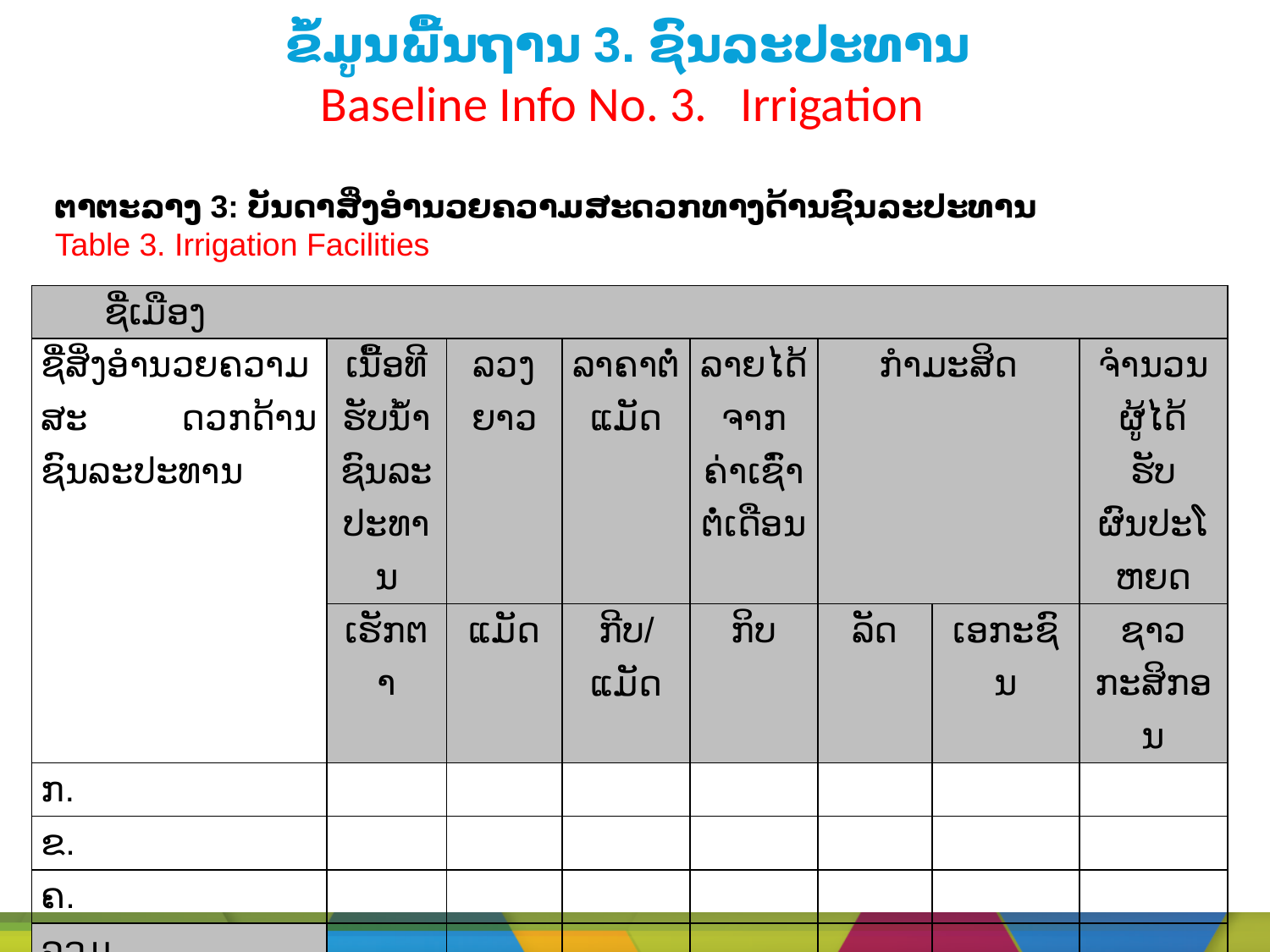

# ຂໍ້ມູນພື້ນຖານ 3. ຊົນລະປະທານ Baseline Info No. 3.   Irrigation
ຕາຕະລາງ 3: ບັນດາສິ່ງອຳນວຍຄວາມສະດວກທາງດ້ານຊົນລະປະທານ
Table 3. Irrigation Facilities
| ຊື່ເມືອງ |  |  |  |  |  |  |  |
| --- | --- | --- | --- | --- | --- | --- | --- |
| ຊື່ສິ່ງອຳນວຍຄວາມສະ ດວກດ້ານຊົນລະປະທານ | ເນື້ອທີຮັບນ້ຳ ຊົນລະປະທານ | ລວງຍາວ | ລາຄາຕໍ່ແມັດ | ລາຍໄດ້ຈາກ ຄ່າເຊົ່າຕໍ່ເດືອນ | ກຳມະສິດ |  | ຈຳນວນຜູ້ໄດ້ ຮັບຜົນປະໂຫຍດ |
|  | ເຮັກຕາ | ແມັດ | ກີບ/ແມັດ | ກິບ | ລັດ | ເອກະຊົນ | ຊາວກະສິກອນ |
| ກ. |  |  |  |  |  |  |  |
| ຂ. |  |  |  |  |  |  |  |
| ຄ. |  |  |  |  |  |  |  |
| ລວມ |  |  |  |  |  |  |  |